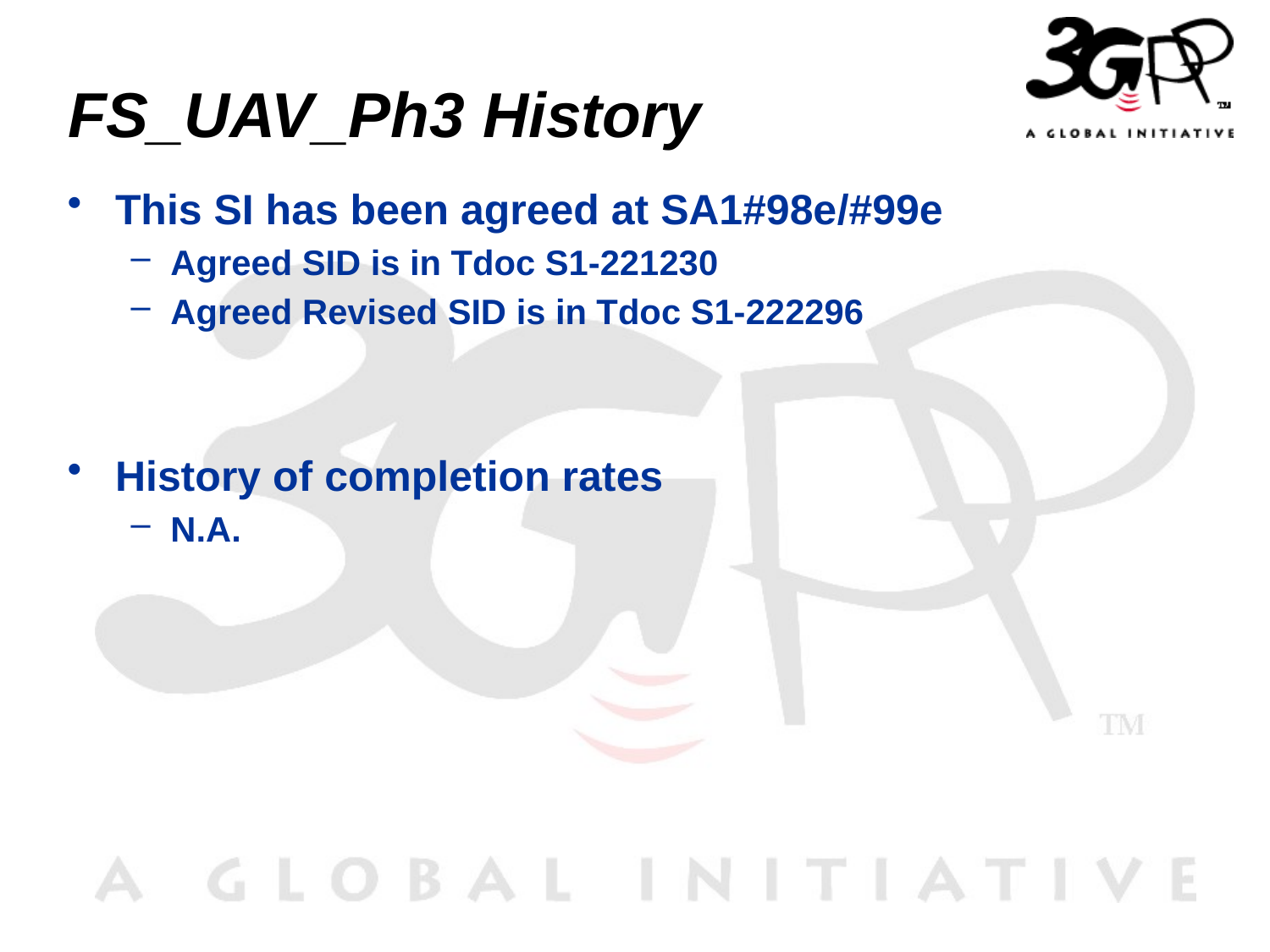

# FS_UAV_Ph3 History
This SI has been agreed at SA1#98e/#99e
Agreed SID is in Tdoc S1-221230
Agreed Revised SID is in Tdoc S1-222296

History of completion rates
N.A.
6